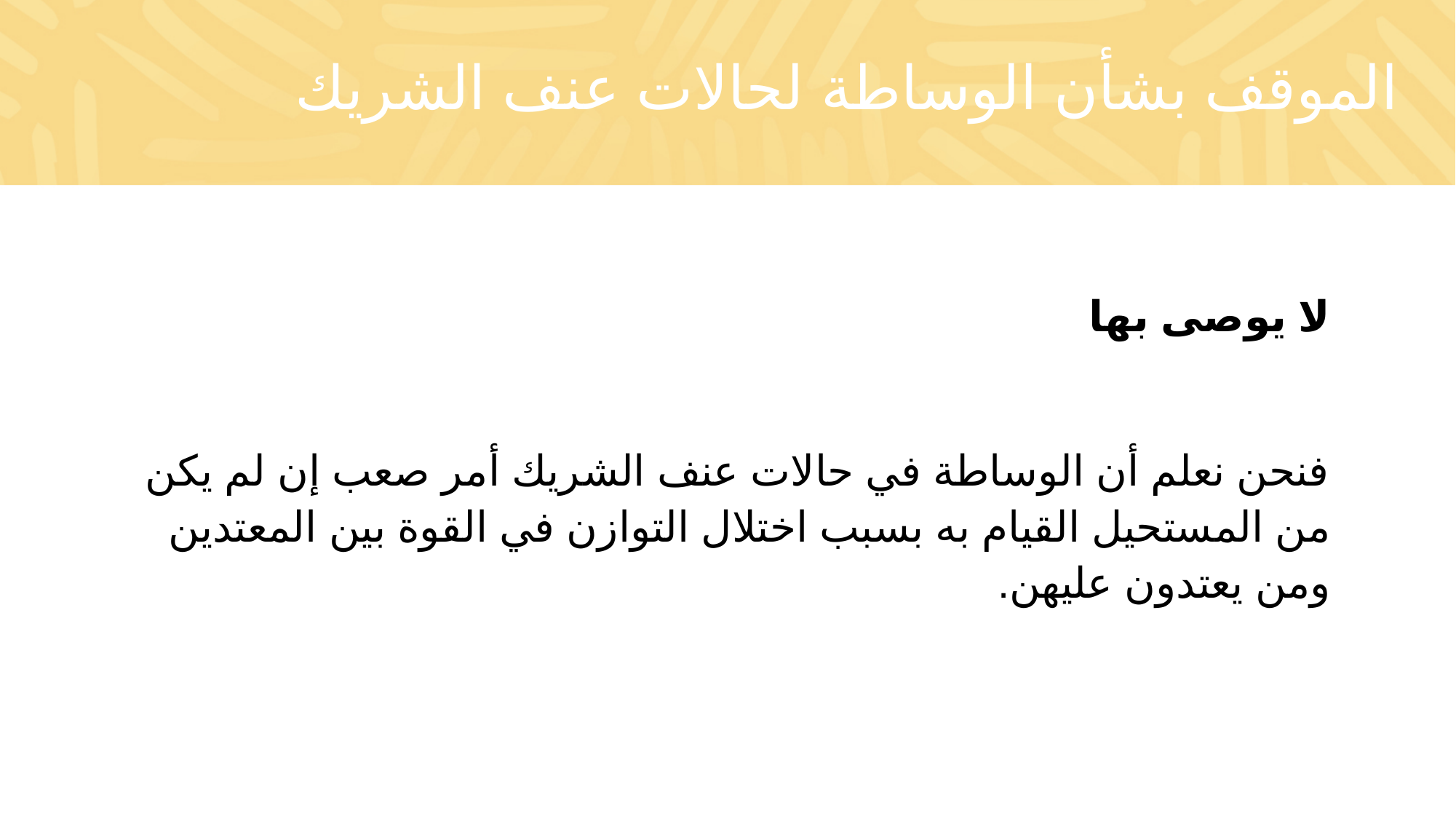

# الموقف بشأن الوساطة لحالات عنف الشريك
لا يوصى بها

فنحن نعلم أن الوساطة في حالات عنف الشريك أمر صعب إن لم يكن من المستحيل القيام به بسبب اختلال التوازن في القوة بين المعتدين ومن يعتدون عليهن.